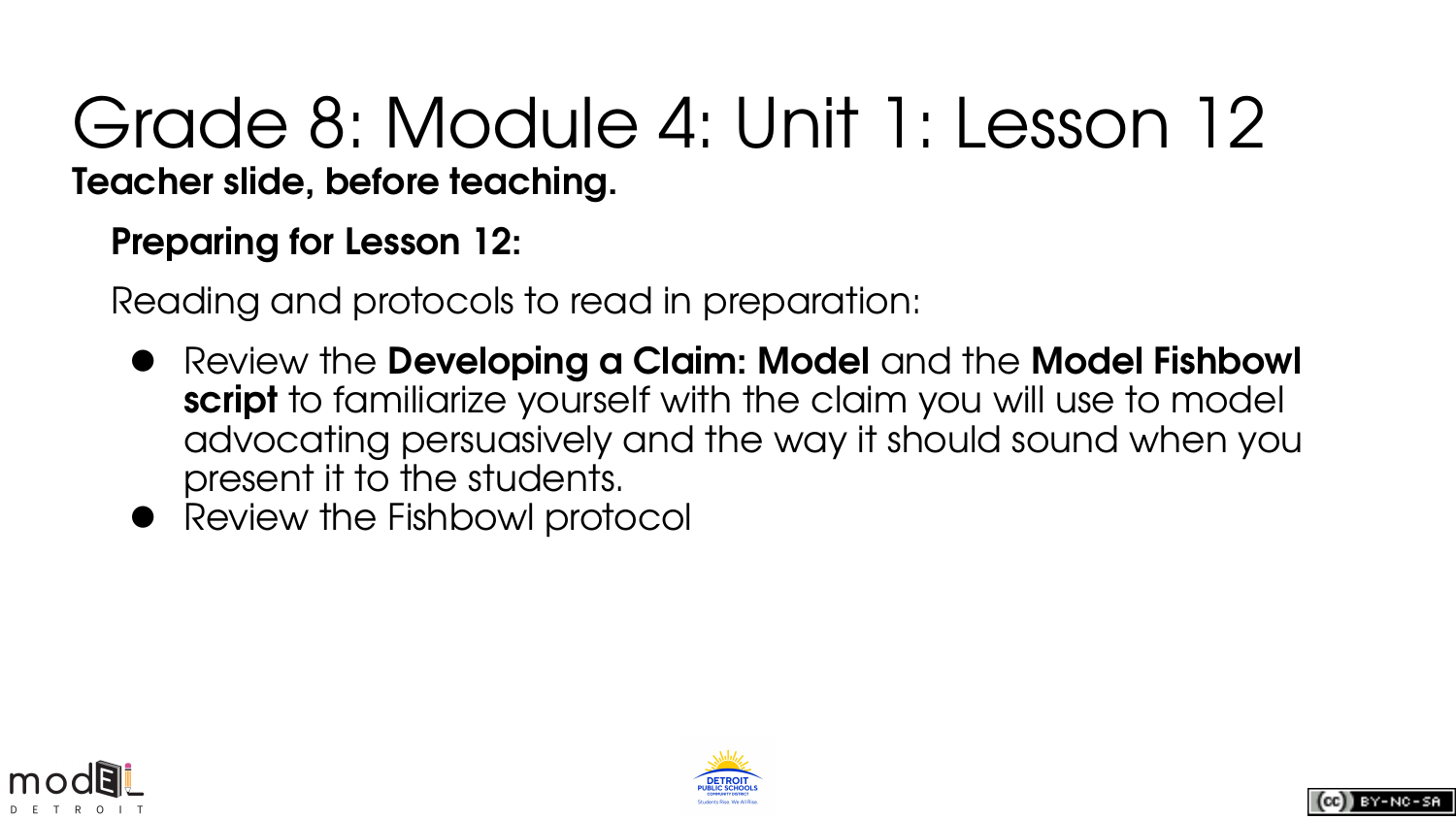

# Grade 8: Module 4: Unit 1: Lesson 12
Teacher slide, before teaching.

Preparing for Lesson 12:
Reading and protocols to read in preparation:
Review the Developing a Claim: Model and the Model Fishbowl script to familiarize yourself with the claim you will use to model advocating persuasively and the way it should sound when you present it to the students.
Review the Fishbowl protocol